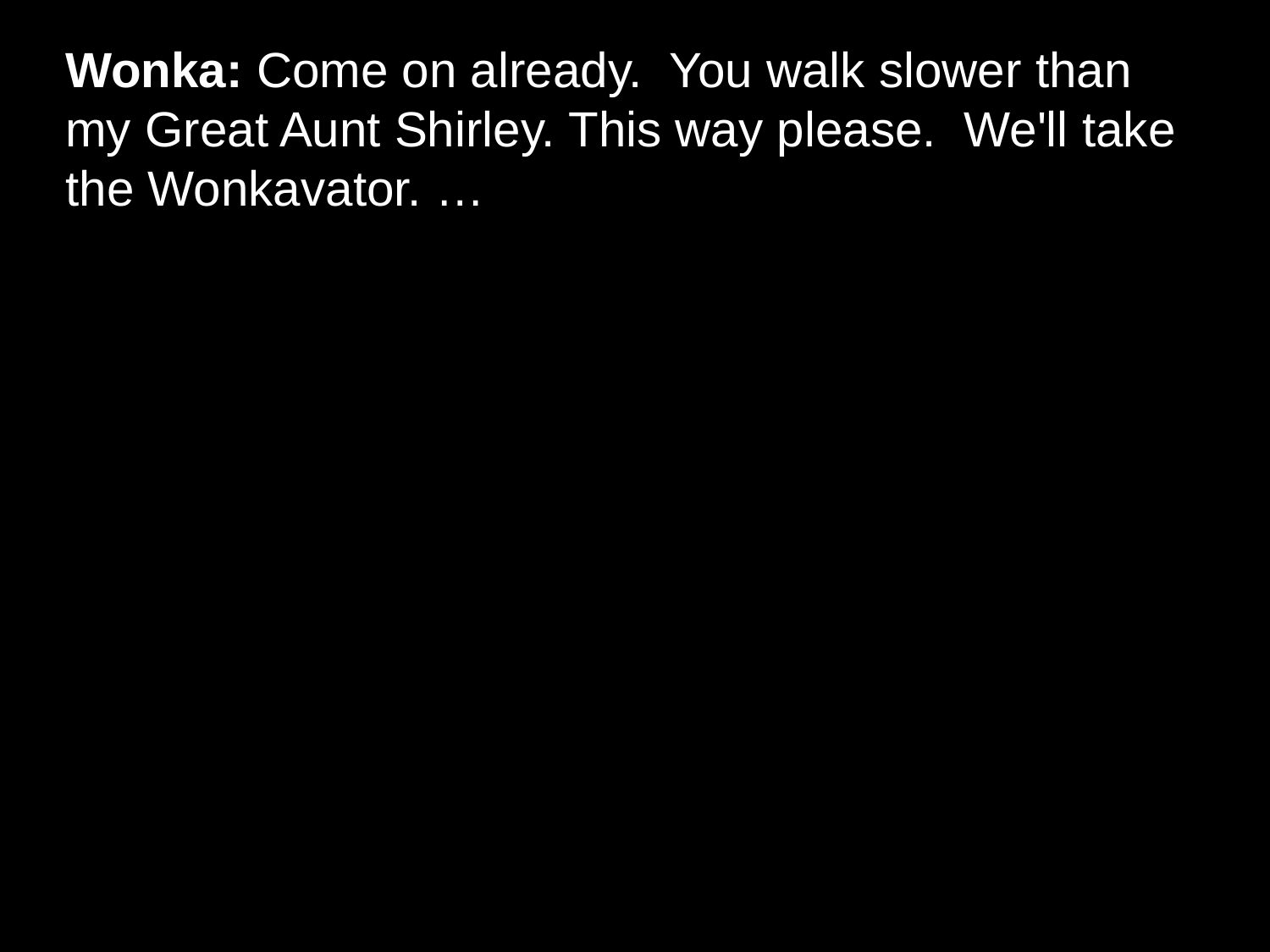

# Wonka: Come on already.  You walk slower than my Great Aunt Shirley. This way please.  We'll take the Wonkavator. …